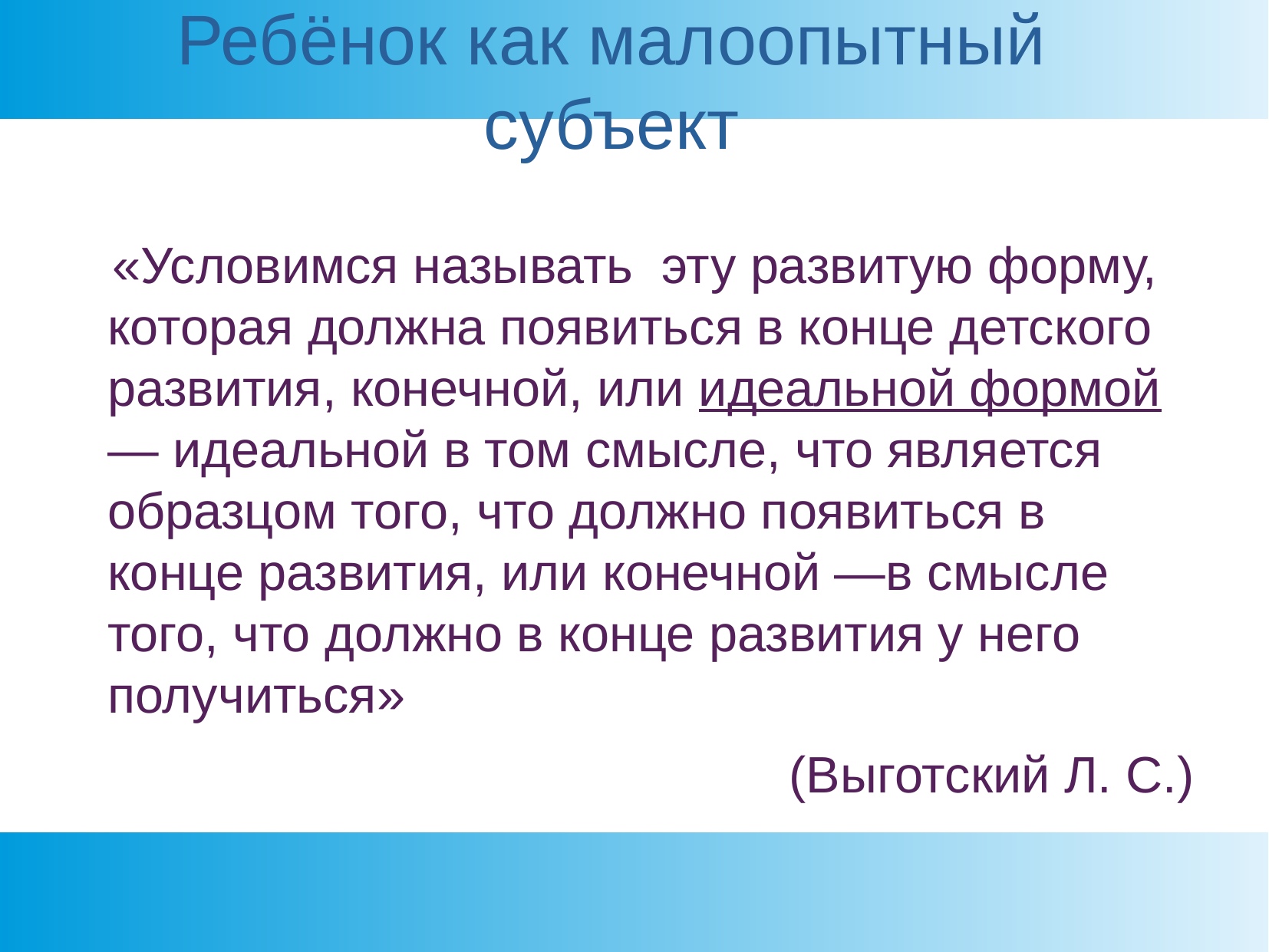

Ребёнок как малоопытный субъект
    «Условимся называть  эту развитую форму, которая должна появиться в конце детского развития, конечной, или идеальной формой — идеальной в том смысле, что является образцом того, что должно появиться в конце развития, или конечной —в смысле того, что должно в конце развития у него получиться»
(Выготский Л. С.)